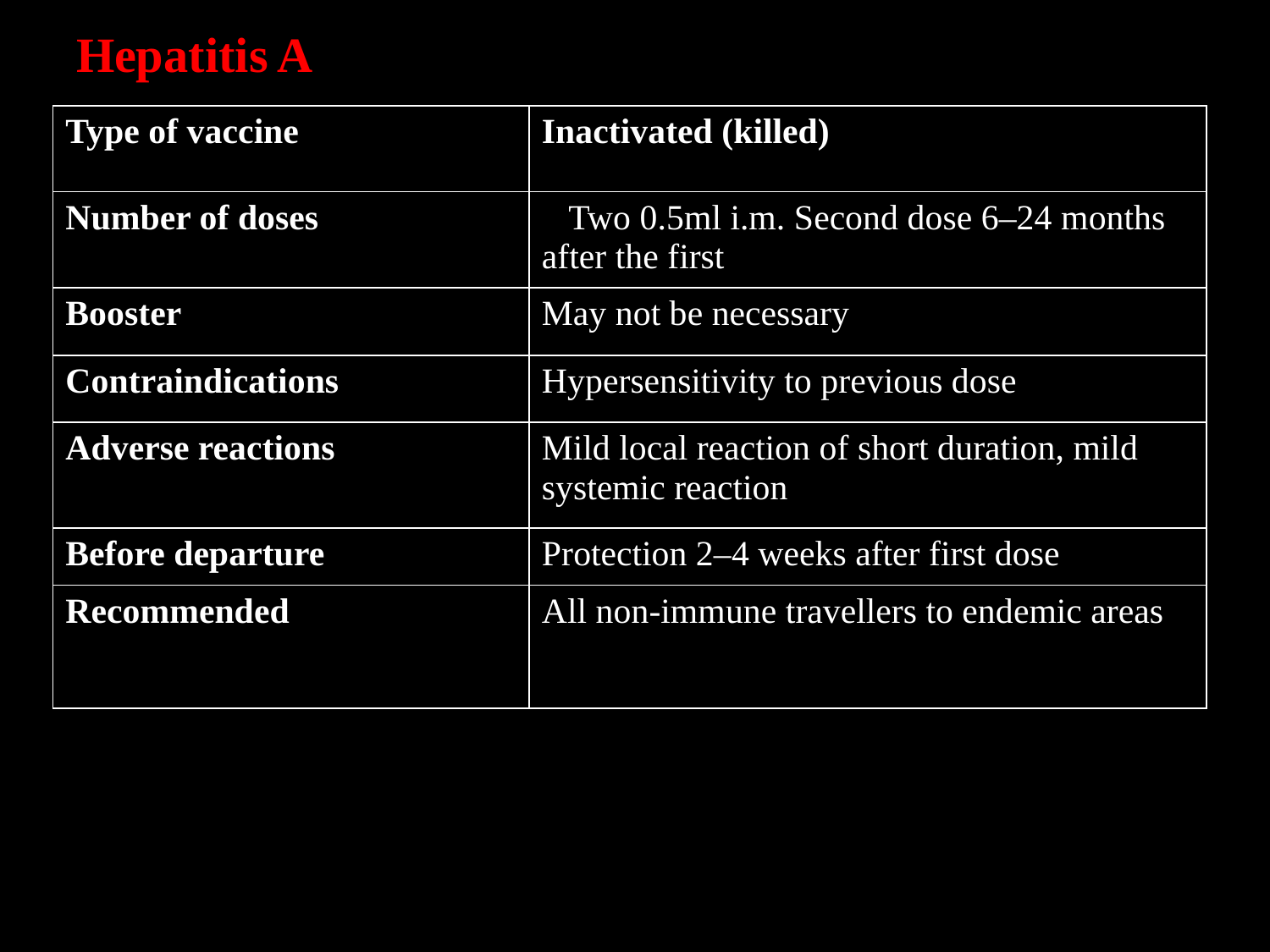

# Hepatitis A
| Type of vaccine | Inactivated (killed) |
| --- | --- |
| Number of doses | Two 0.5ml i.m. Second dose 6–24 months after the first |
| Booster | May not be necessary |
| Contraindications | Hypersensitivity to previous dose |
| Adverse reactions | Mild local reaction of short duration, mild systemic reaction |
| Before departure | Protection 2–4 weeks after first dose |
| Recommended | All non-immune travellers to endemic areas |